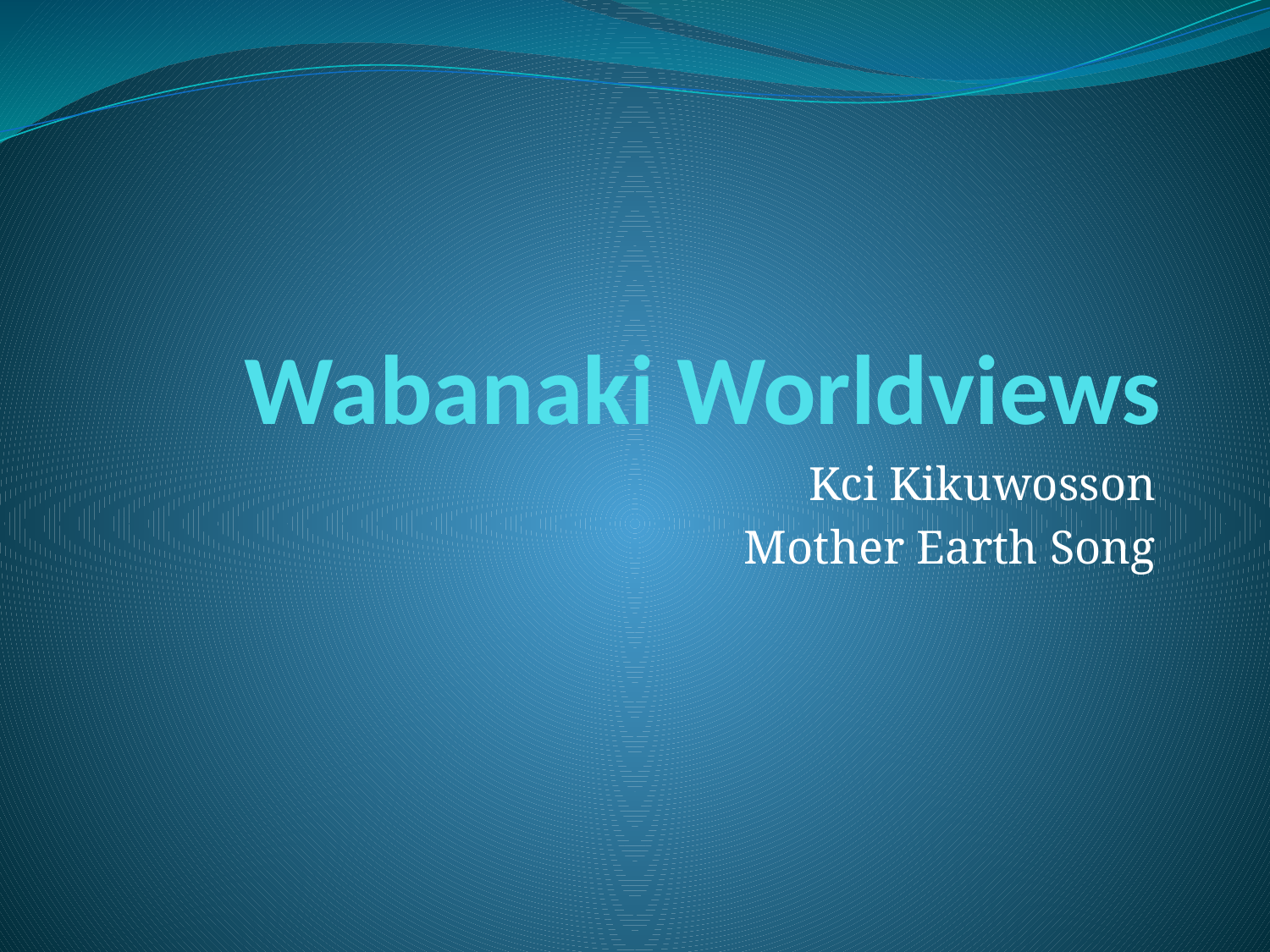

# Wabanaki Worldviews
Kci Kikuwosson
Mother Earth Song